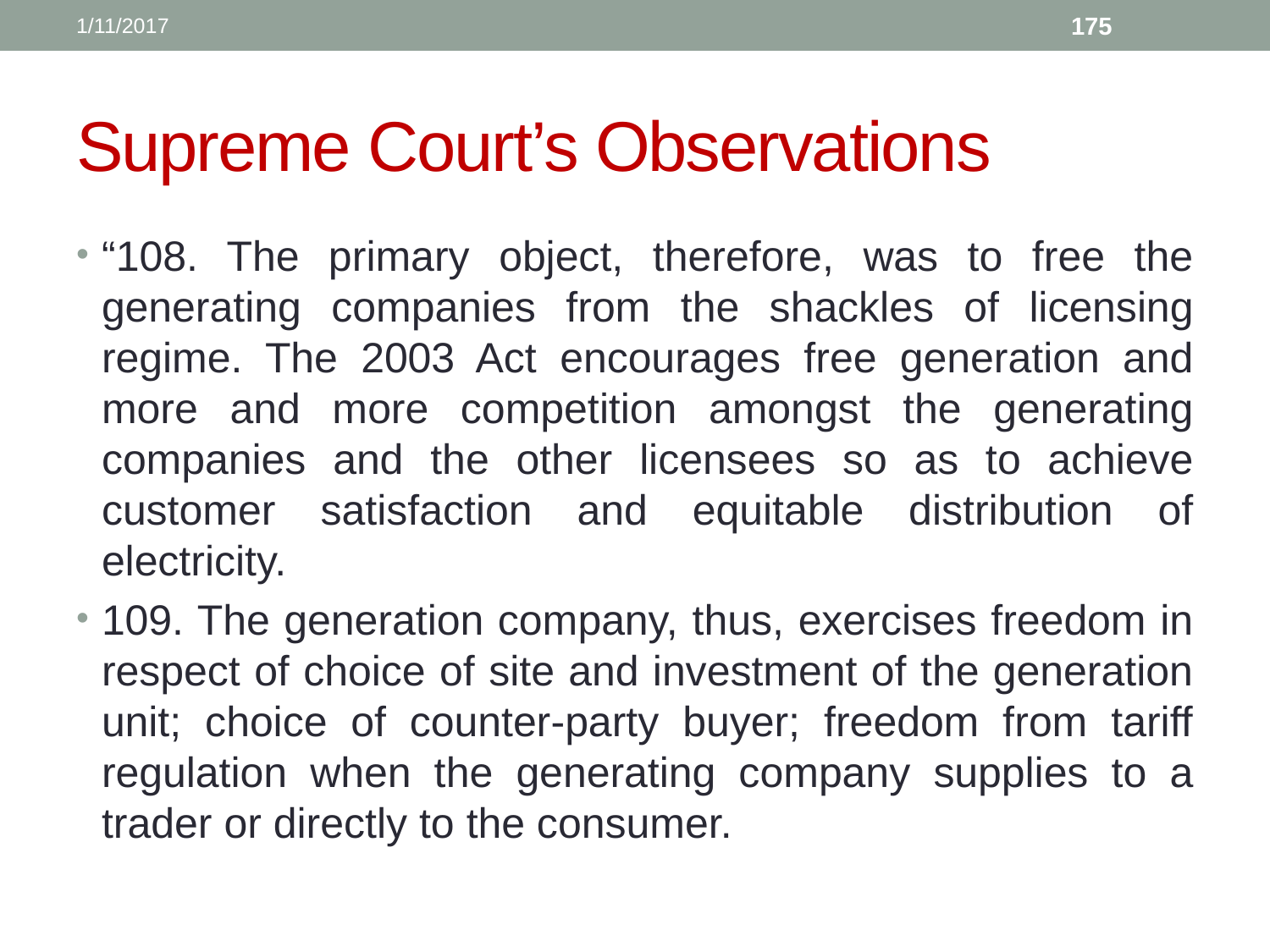

1/11/2017
175
# Supreme Court’s Observations
“108. The primary object, therefore, was to free the generating companies from the shackles of licensing regime. The 2003 Act encourages free generation and more and more competition amongst the generating companies and the other licensees so as to achieve customer satisfaction and equitable distribution of electricity.
109. The generation company, thus, exercises freedom in respect of choice of site and investment of the generation unit; choice of counter-party buyer; freedom from tariff regulation when the generating company supplies to a trader or directly to the consumer.